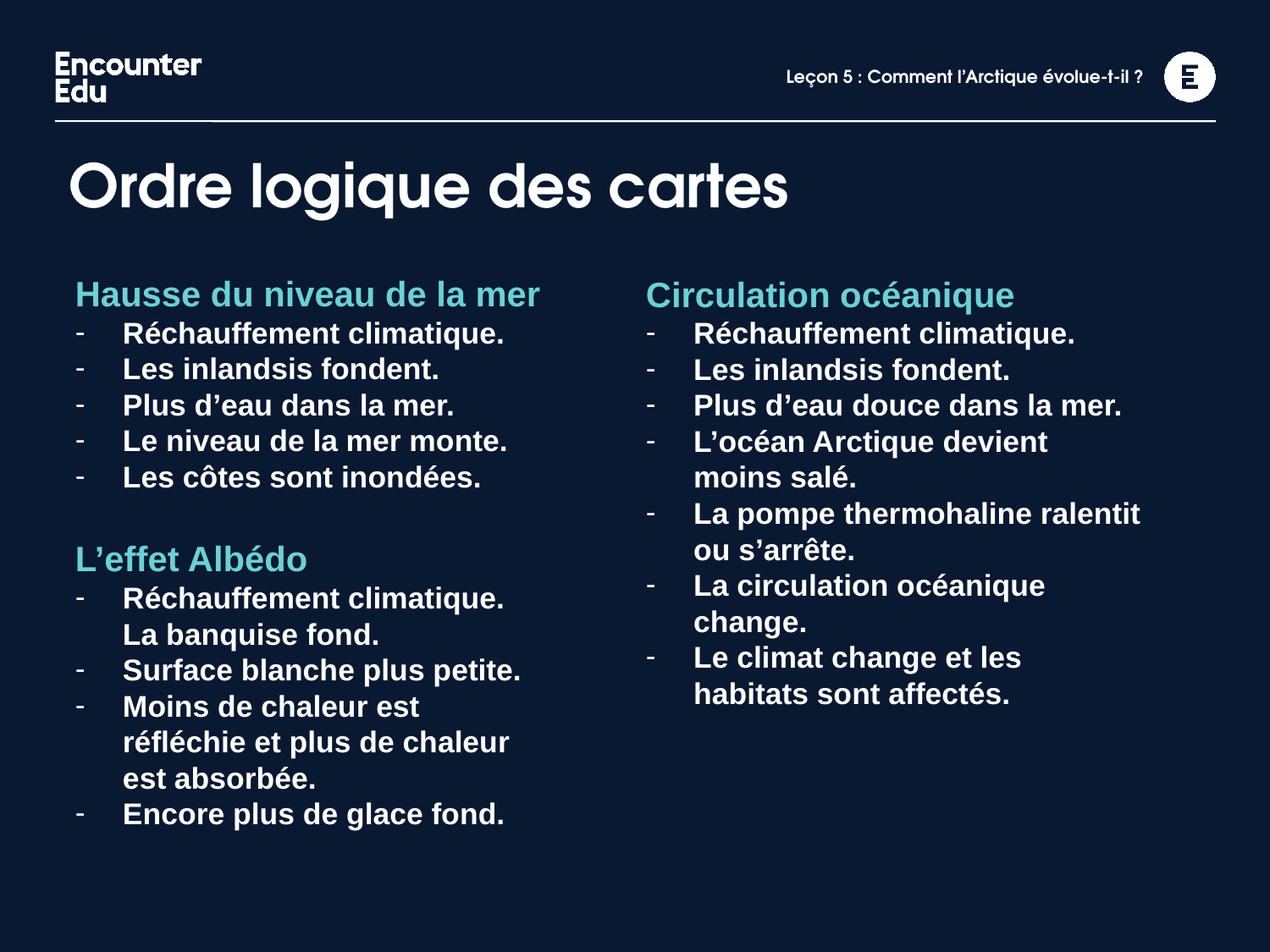

# Leçon 5 : Comment l’Arctique évolue-t-il ?
Ordre logique des cartes
Hausse du niveau de la mer
Réchauffement climatique.
Les inlandsis fondent.
Plus d’eau dans la mer.
Le niveau de la mer monte.
Les côtes sont inondées.
Circulation océanique
Réchauffement climatique.
Les inlandsis fondent.
Plus d’eau douce dans la mer.
L’océan Arctique devient moins salé.
La pompe thermohaline ralentit ou s’arrête.
La circulation océanique change.
Le climat change et les habitats sont affectés.
L’effet Albédo
Réchauffement climatique. La banquise fond.
Surface blanche plus petite.
Moins de chaleur est réfléchie et plus de chaleur est absorbée.
Encore plus de glace fond.